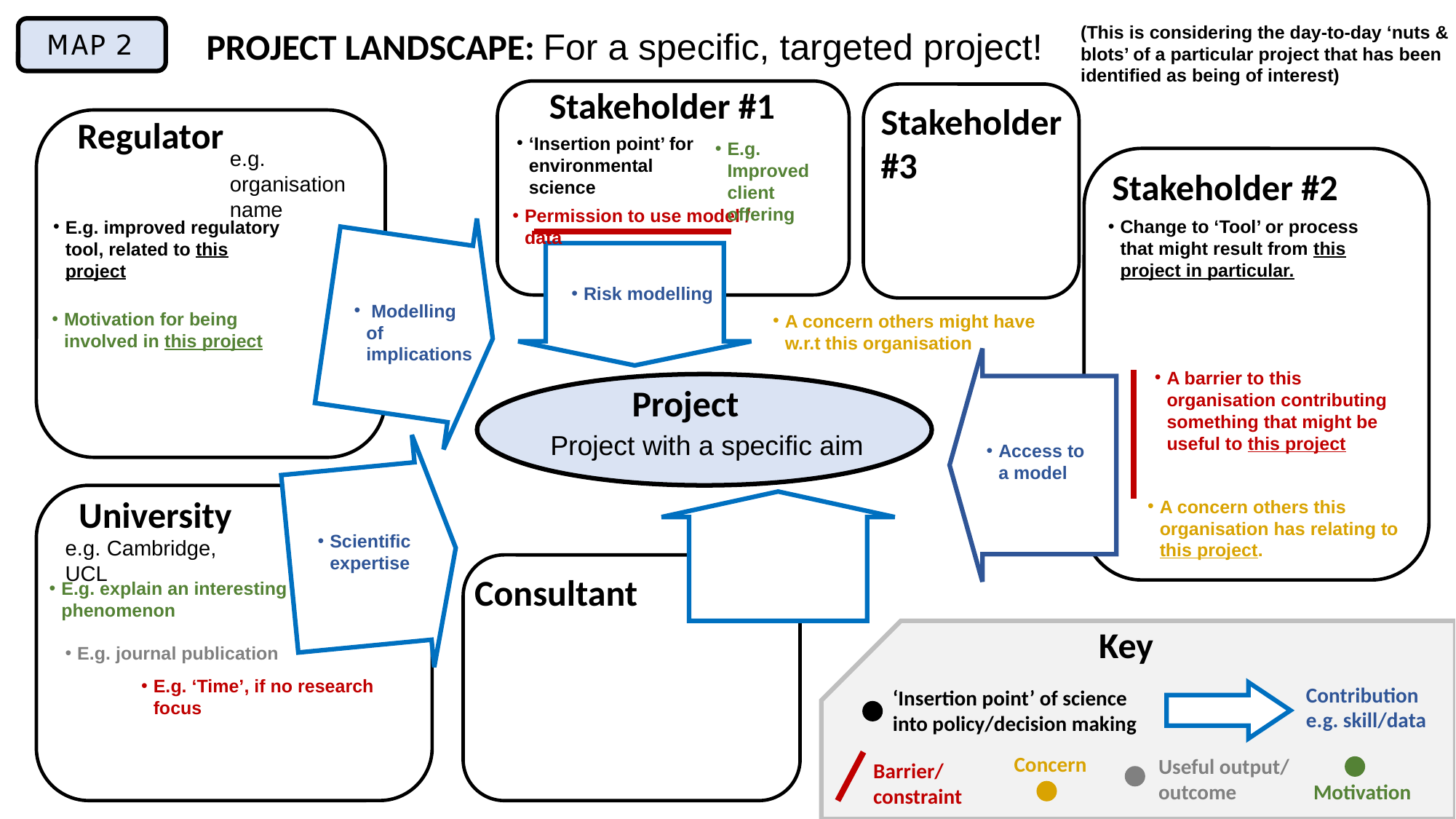

(This is considering the day-to-day ‘nuts & blots’ of a particular project that has been identified as being of interest)

PROJECT LANDSCAPE: For a specific, targeted project!
MAP 2
Stakeholder #1

Stakeholder #3
Regulator

‘Insertion point’ for environmental science

E.g. Improved client offering

e.g. organisation name

Stakeholder #2

Permission to use model / data
Change to ‘Tool’ or process that might result from this project in particular.

E.g. improved regulatory tool, related to this project
Risk modelling
 Modelling of implications
Motivation for being involved in this project
A concern others might have w.r.t this organisation

A barrier to this organisation contributing something that might be useful to this project

Project
Project with a specific aim
Access to a model

University
A concern others this organisation has relating to this project.
Scientific expertise
e.g. Cambridge, UCL

Consultant
E.g. explain an interesting phenomenon
Key

E.g. journal publication
E.g. ‘Time’, if no research focus
Contribution e.g. skill/data
‘Insertion point’ of science into policy/decision making

Concern
Useful output/ outcome
Barrier/ constraint

Motivation